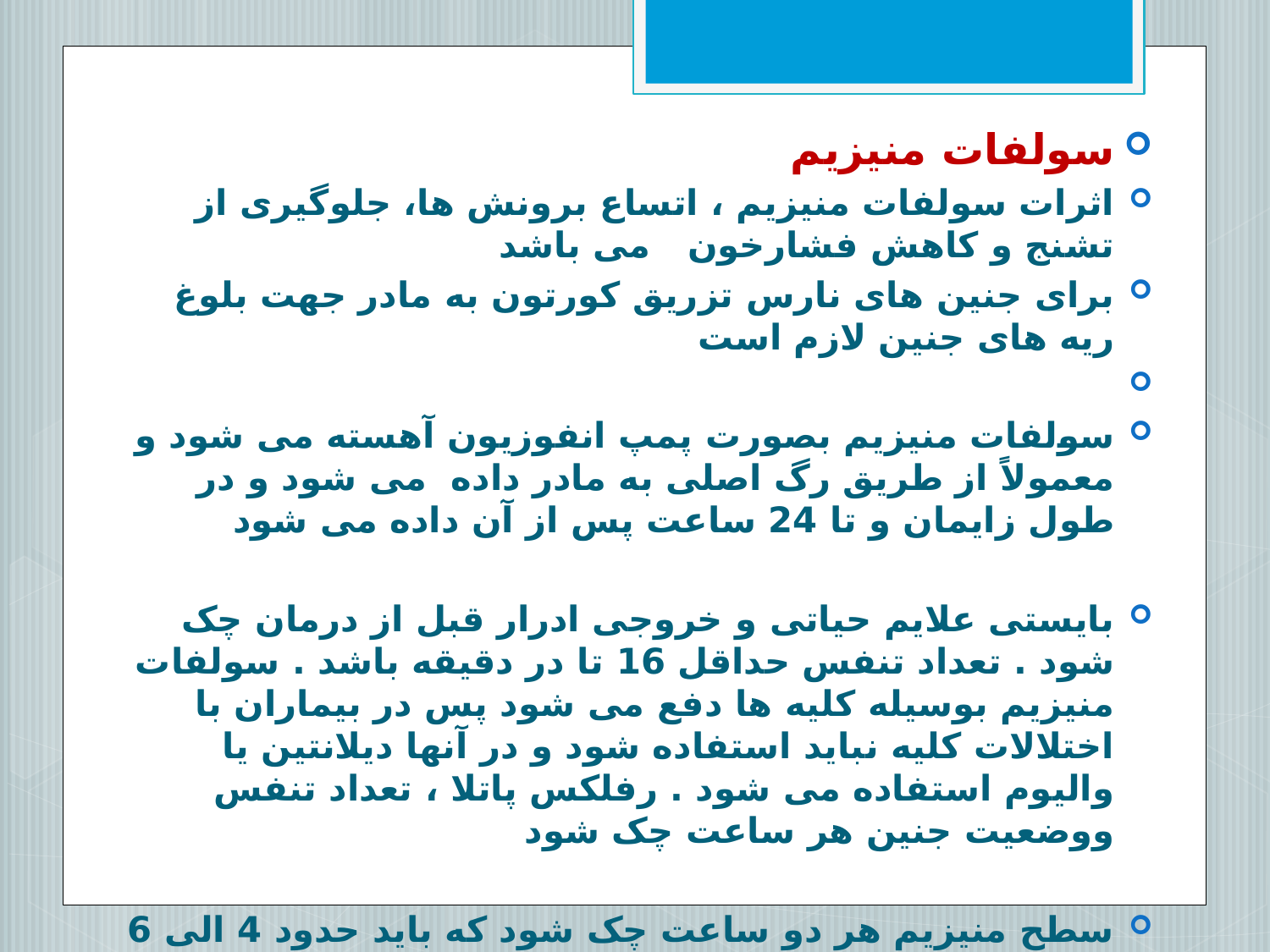

سولفات منیزیم
اثرات سولفات منیزیم ، اتساع برونش ها، جلوگیری از تشنج و کاهش فشارخون   می باشد
برای جنین های نارس تزریق کورتون به مادر جهت بلوغ ریه های جنین لازم است

سولفات منیزیم بصورت پمپ انفوزیون آهسته می شود و معمولاً از طریق رگ اصلی به مادر داده  می شود و در طول زایمان و تا 24 ساعت پس از آن داده می شود

بایستی علایم حیاتی و خروجی ادرار قبل از درمان چک شود . تعداد تنفس حداقل 16 تا در دقیقه باشد . سولفات منیزیم بوسیله کلیه ها دفع می شود پس در بیماران با اختلالات کلیه نباید استفاده شود و در آنها دیلانتین یا والیوم استفاده می شود . رفلکس پاتلا ، تعداد تنفس ووضعیت جنین هر ساعت چک شود

سطح منیزیم هر دو ساعت چک شود که باید حدود 4 الی 6 میلی اکی والان در لیتر باشد .